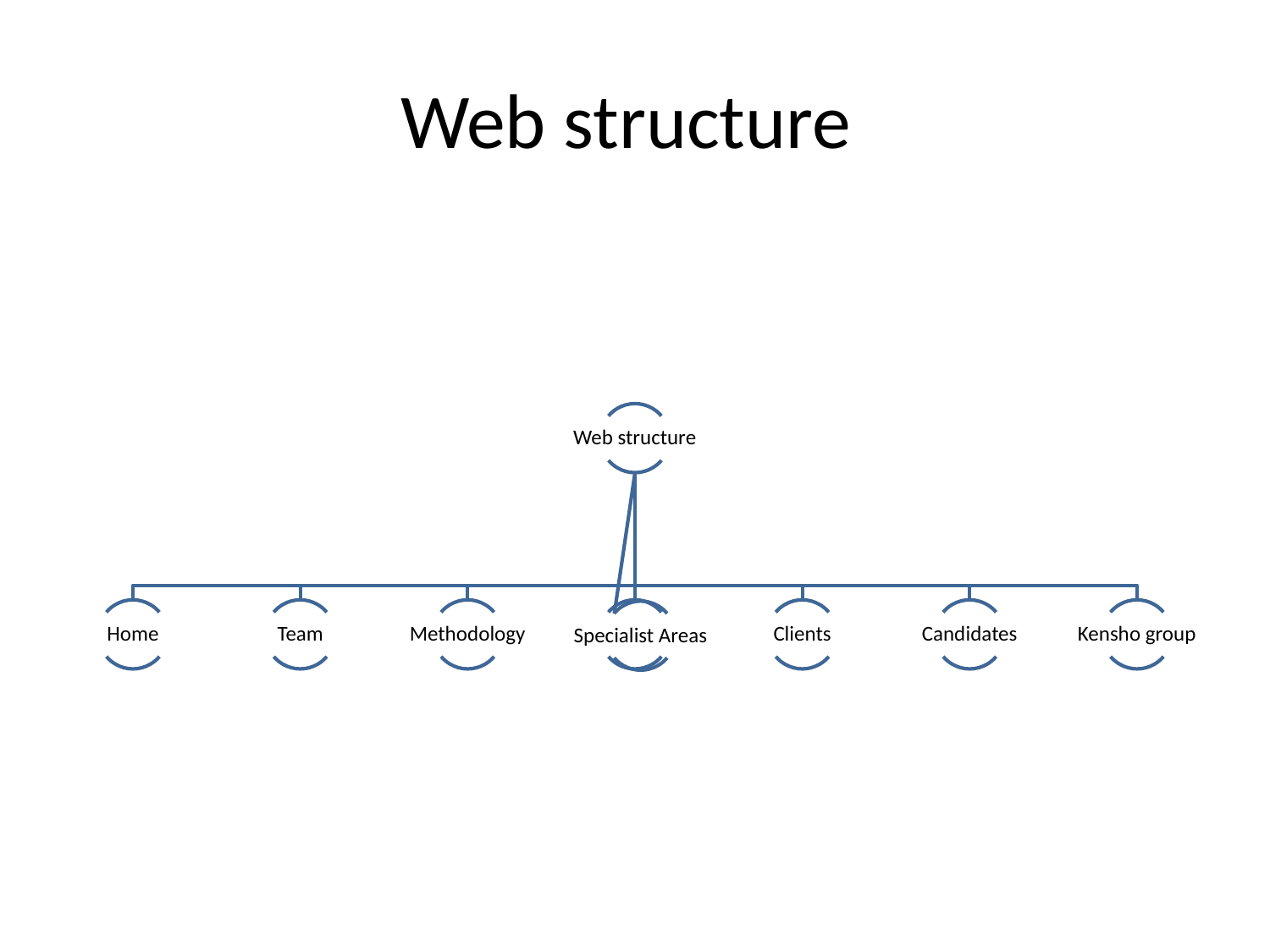

# Web structure
Web structure
Home
Team
Methodology

Clients
Candidates
Kensho group
Specialist Areas